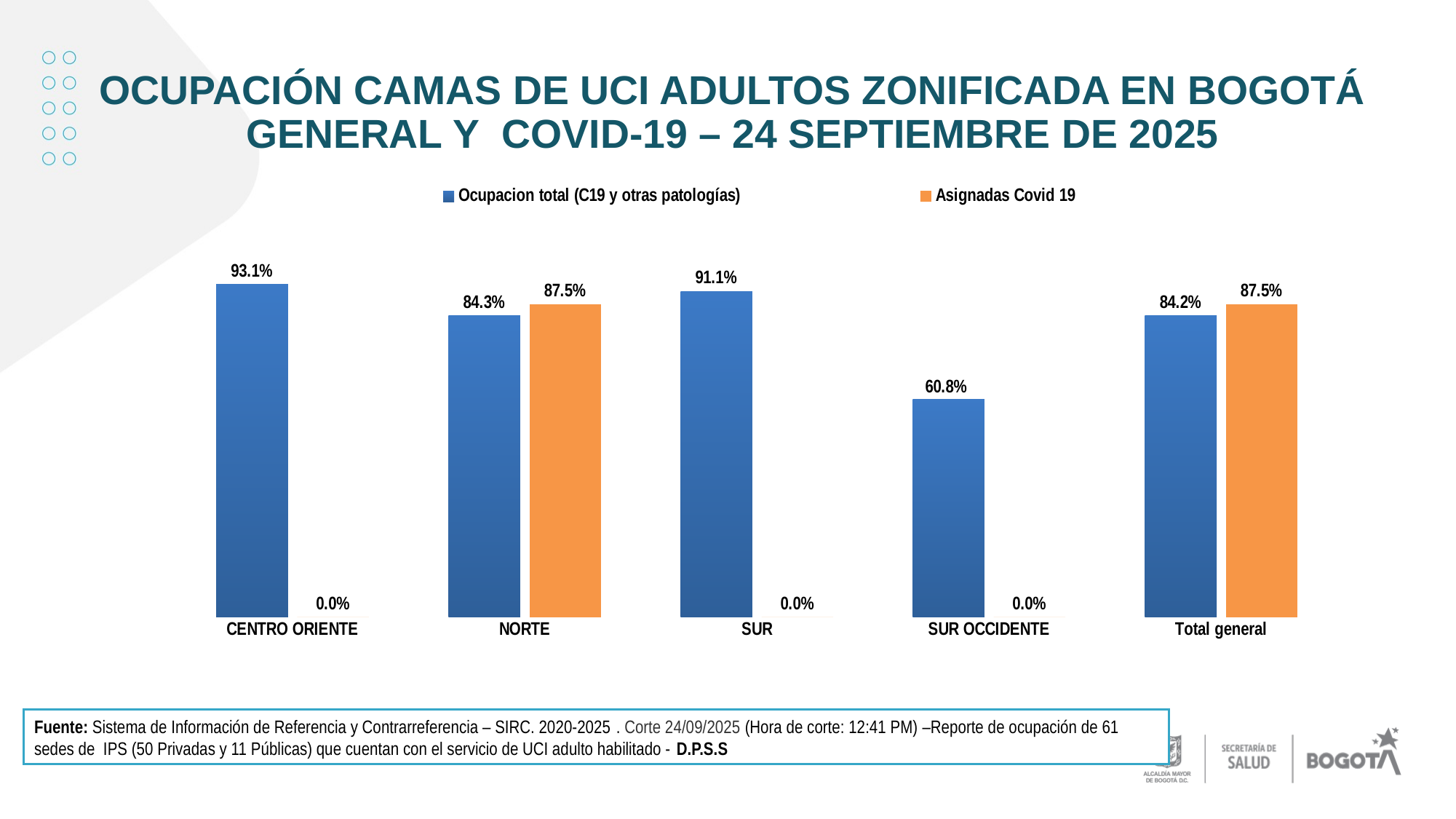

OCUPACIÓN CAMAS DE UCI ADULTOS ZONIFICADA EN BOGOTÁ GENERAL Y  COVID-19 – 24 SEPTIEMBRE DE 2025

### Chart

| Category | Ocupacion total (C19 y otras patologías) | Asignadas Covid 19 |
|---|---|---|
| CENTRO ORIENTE | 0.9306569343065694 | 0.0 |
| NORTE | 0.8426966292134831 | 0.875 |
| SUR | 0.9107142857142857 | 0.0 |
| SUR OCCIDENTE | 0.6083333333333333 | 0.0 |
| Total general | 0.842497670083877 | 0.875 |
Fuente: Sistema de Información de Referencia y Contrarreferencia – SIRC. 2020-2025 . Corte 24/09/2025 (Hora de corte: 12:41 PM) –Reporte de ocupación de 61 sedes de  IPS (50 Privadas y 11 Públicas) que cuentan con el servicio de UCI adulto habilitado - D.P.S.S